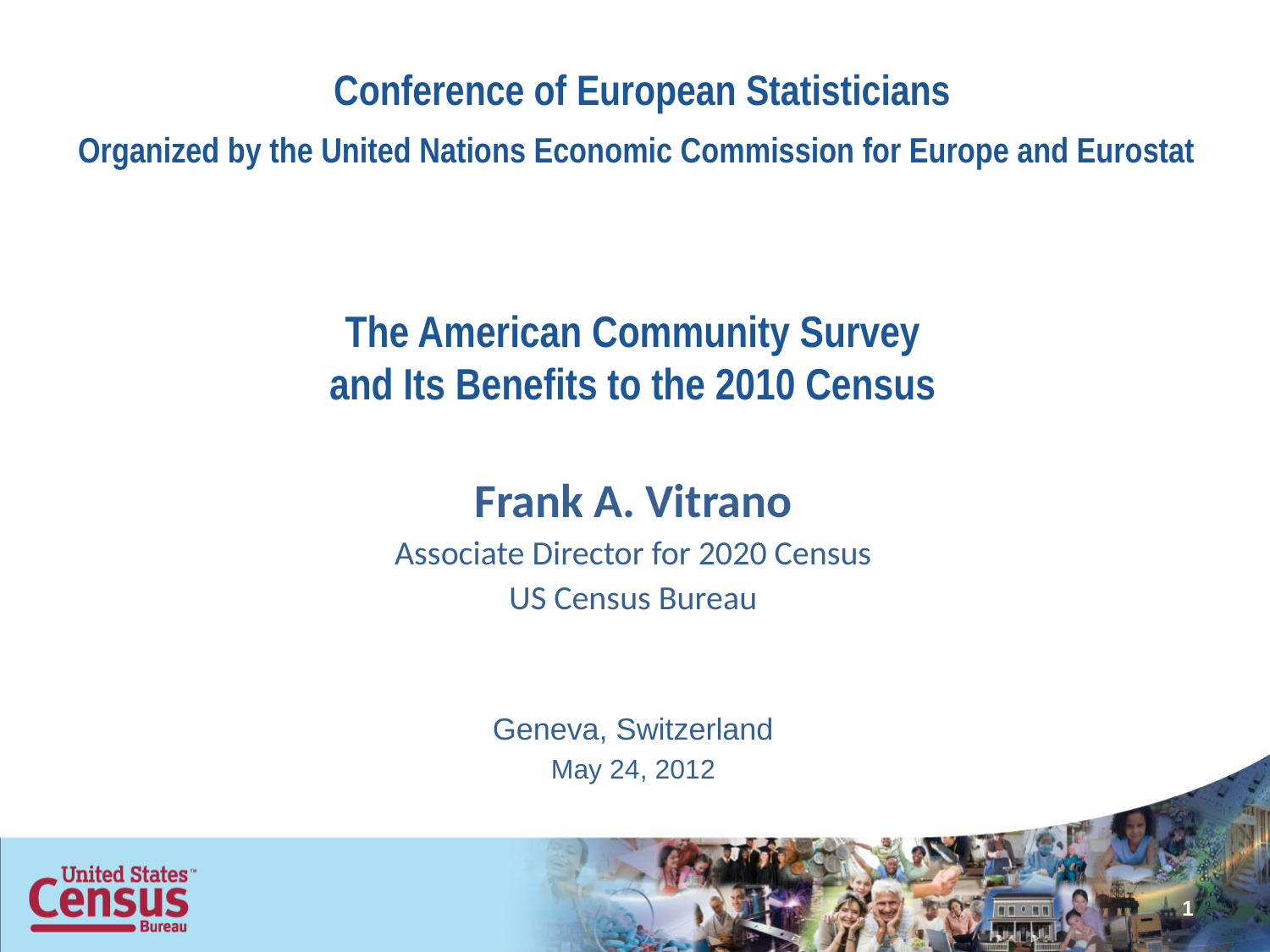

Conference of European Statisticians
Organized by the United Nations Economic Commission for Europe and Eurostat
The American Community Survey
and Its Benefits to the 2010 Census

Frank A. Vitrano
Associate Director for 2020 Census
US Census Bureau

Geneva, Switzerland
May 24, 2012

1